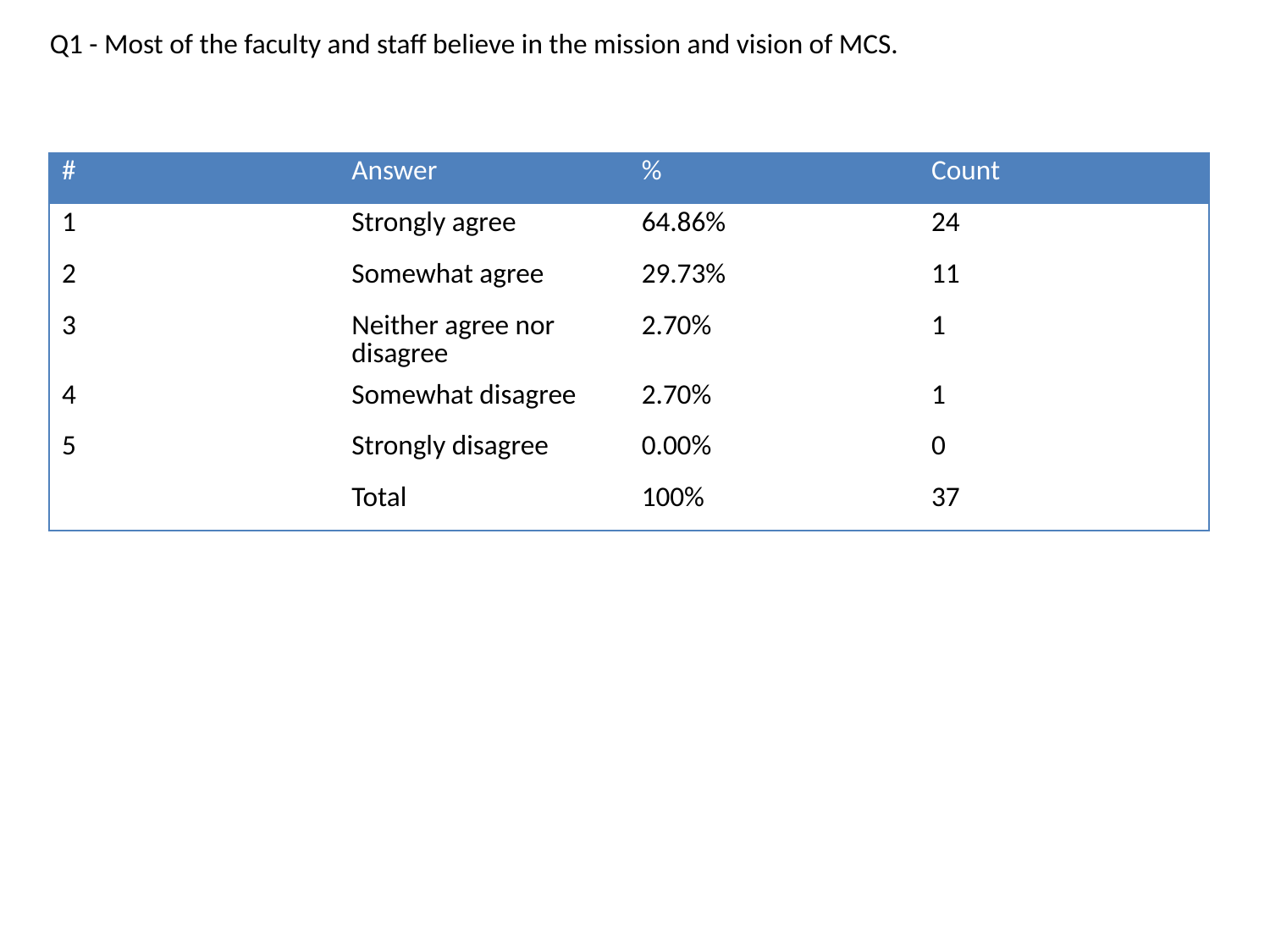

Q1 - Most of the faculty and staff believe in the mission and vision of MCS.
| # | Answer | % | Count |
| --- | --- | --- | --- |
| 1 | Strongly agree | 64.86% | 24 |
| 2 | Somewhat agree | 29.73% | 11 |
| 3 | Neither agree nor disagree | 2.70% | 1 |
| 4 | Somewhat disagree | 2.70% | 1 |
| 5 | Strongly disagree | 0.00% | 0 |
|  | Total | 100% | 37 |